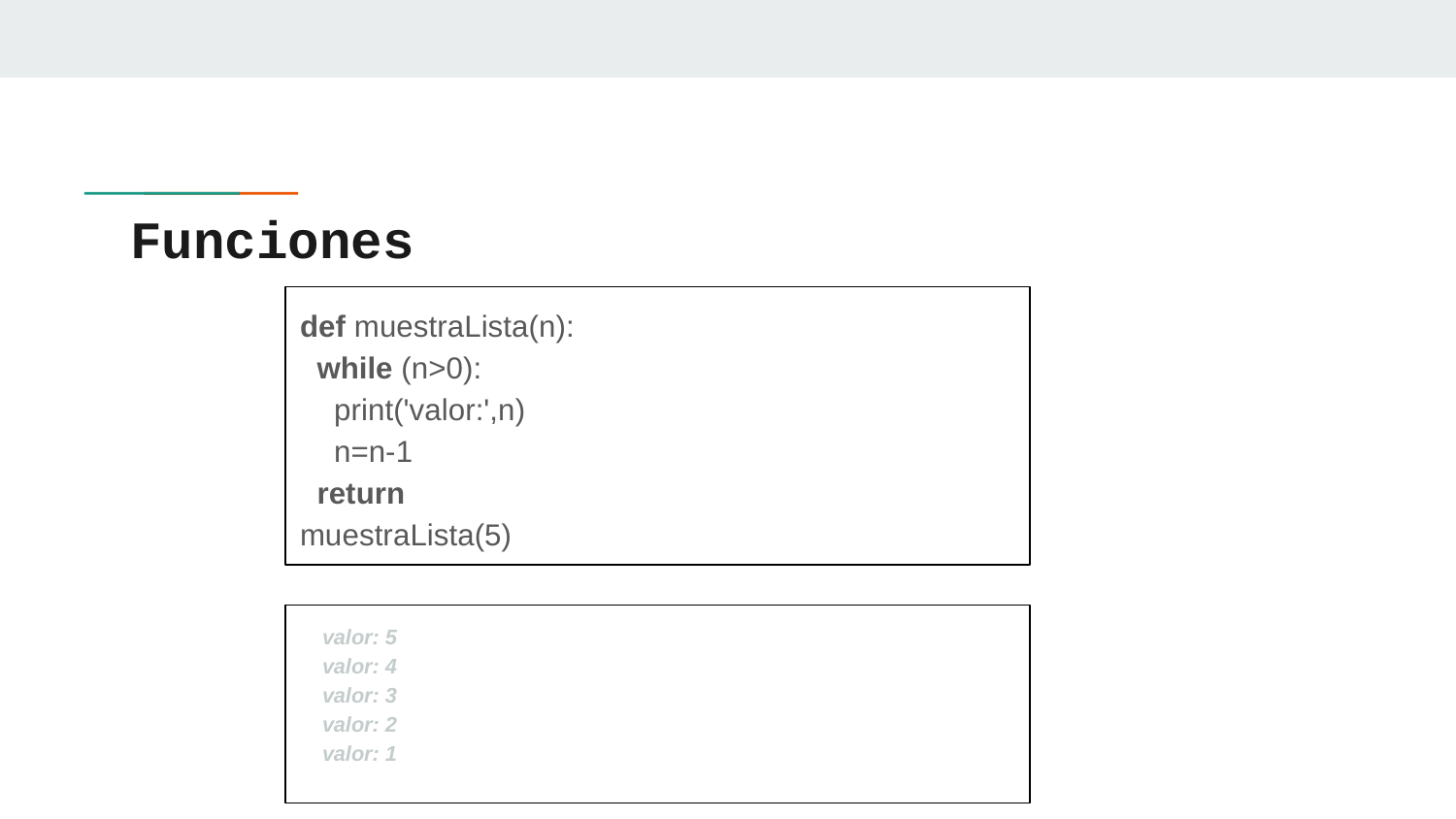

# Funciones
def muestraLista(n):
  while (n>0):
    print('valor:',n)
    n=n-1
  return
muestraLista(5)

valor: 5
valor: 4
valor: 3
valor: 2
valor: 1